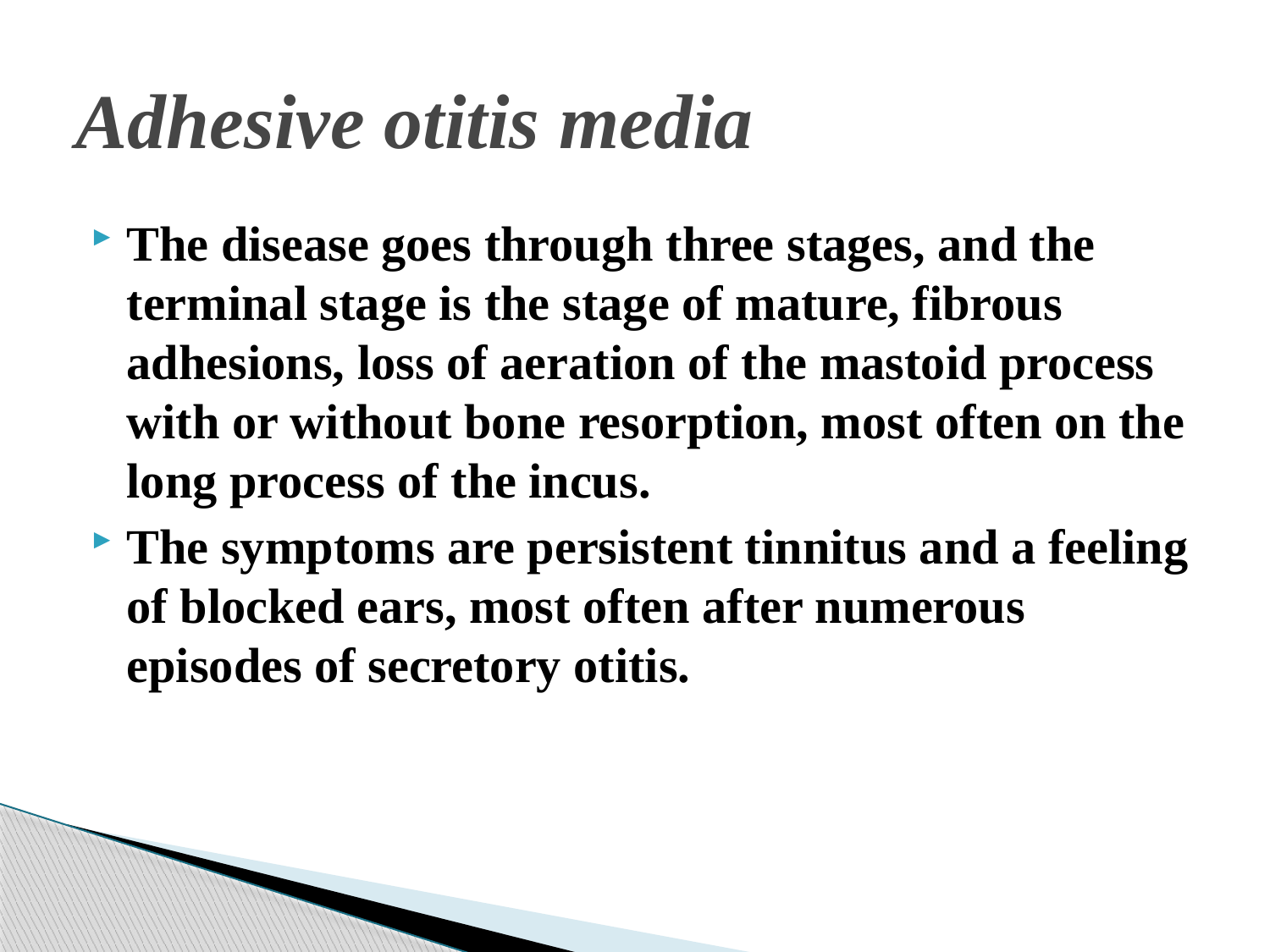

# Adhesive otitis media
The disease goes through three stages, and the terminal stage is the stage of mature, fibrous adhesions, loss of aeration of the mastoid process with or without bone resorption, most often on the long process of the incus.
The symptoms are persistent tinnitus and a feeling of blocked ears, most often after numerous episodes of secretory otitis.